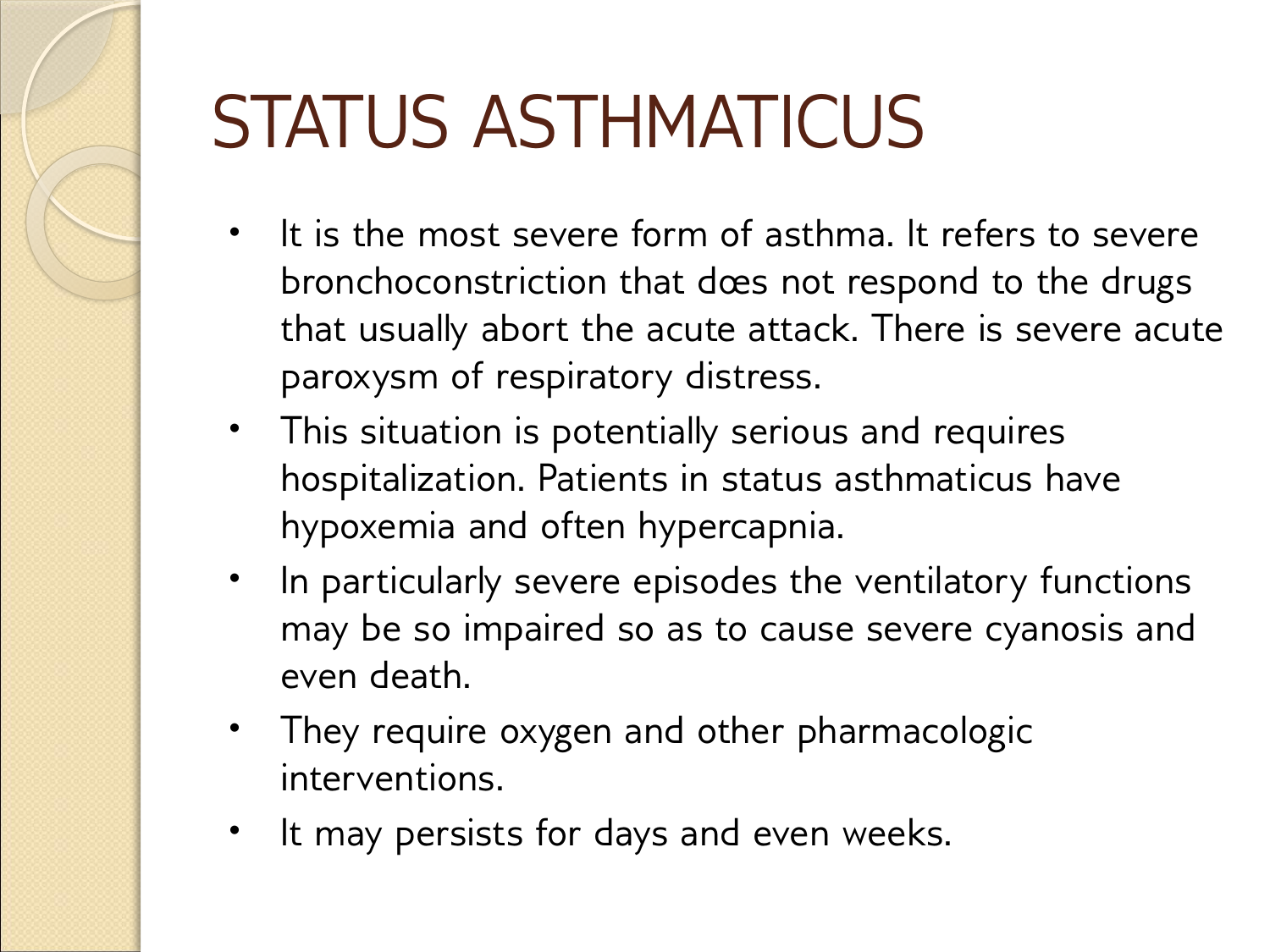

# STATUS ASTHMATICUS
It is the most severe form of asthma. It refers to severe bronchoconstriction that does not respond to the drugs that usually abort the acute attack. There is severe acute paroxysm of respiratory distress.
This situation is potentially serious and requires hospitalization. Patients in status asthmaticus have hypoxemia and often hypercapnia.
In particularly severe episodes the ventilatory functions may be so impaired so as to cause severe cyanosis and even death.
They require oxygen and other pharmacologic interventions.
It may persists for days and even weeks.